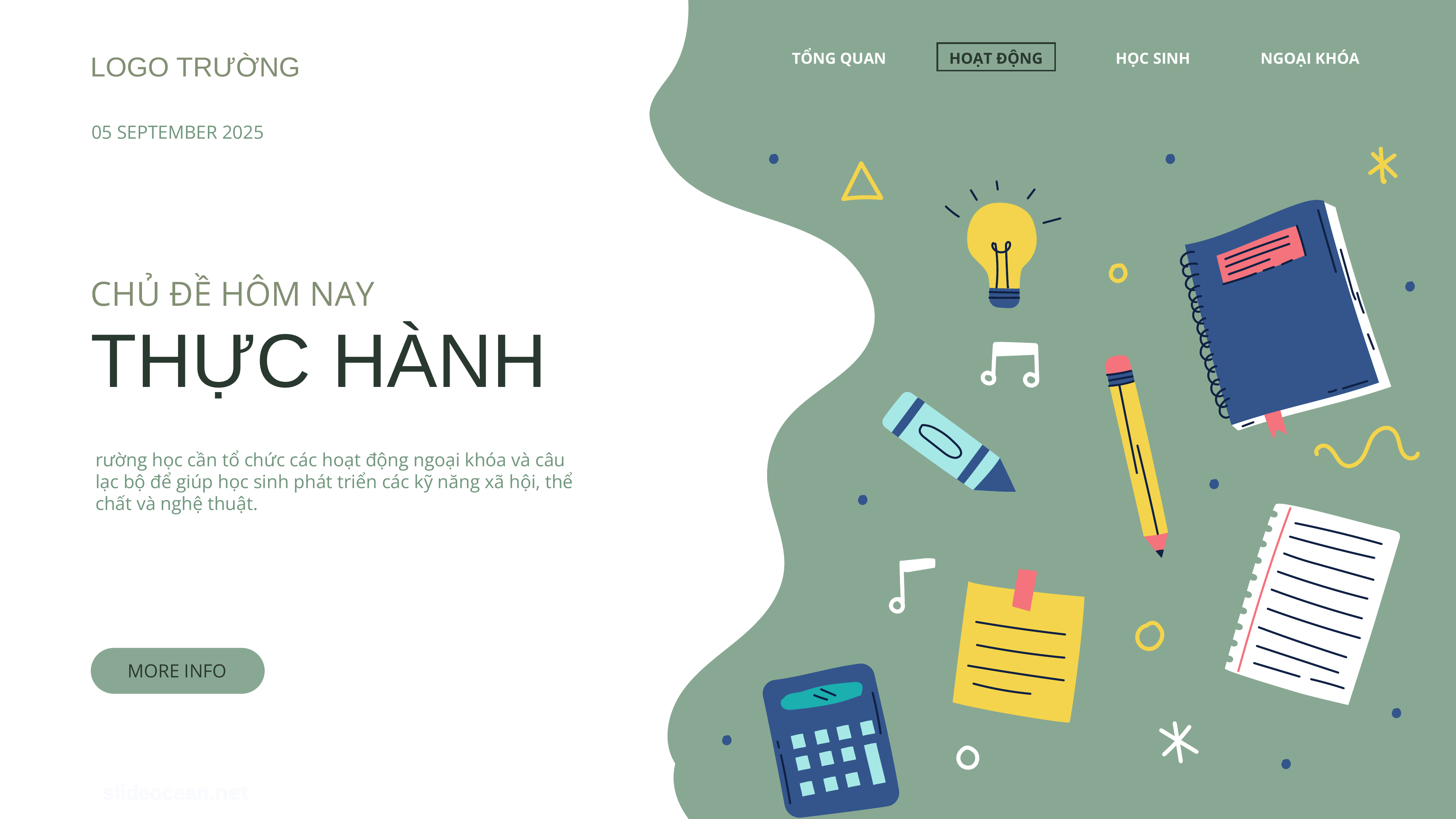

Home        About Us       Services      Contact Us

G
E
T S
T
A
R
TED

TỔNG QUAN
HOẠT ĐỘNG
HỌC SINH
NGOẠI KHÓA
LOGO TRƯỜNG
05 SEPTEMBER 2025

CHỦ ĐỀ HÔM NAY

THỰC HÀNH

rường học cần tổ chức các hoạt động ngoại khóa và câu lạc bộ để giúp học sinh phát triển các kỹ năng xã hội, thể chất và nghệ thuật.

MORE INFO

slideocean.net